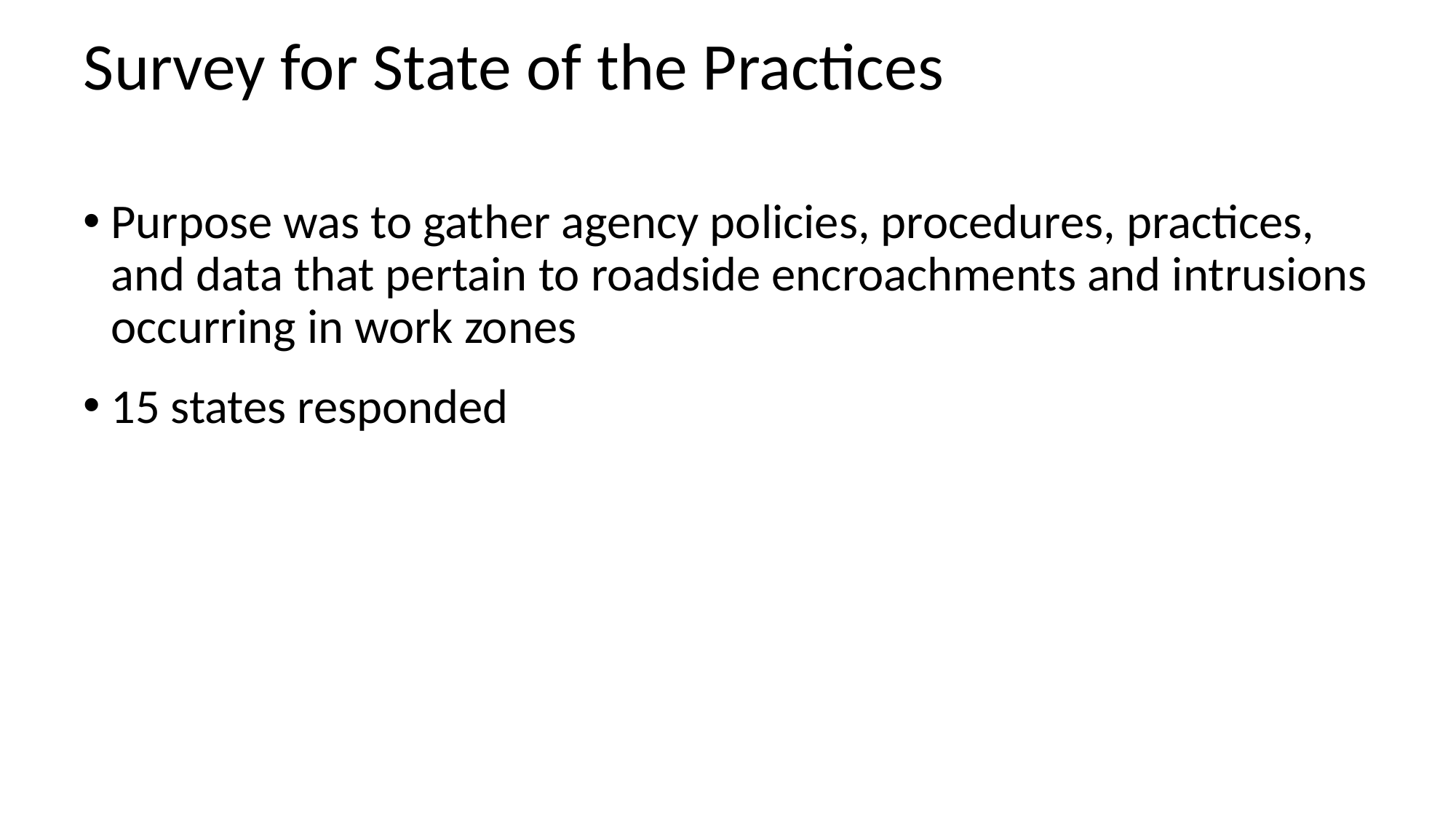

# Survey for State of the Practices
Purpose was to gather agency policies, procedures, practices, and data that pertain to roadside encroachments and intrusions occurring in work zones
15 states responded
9